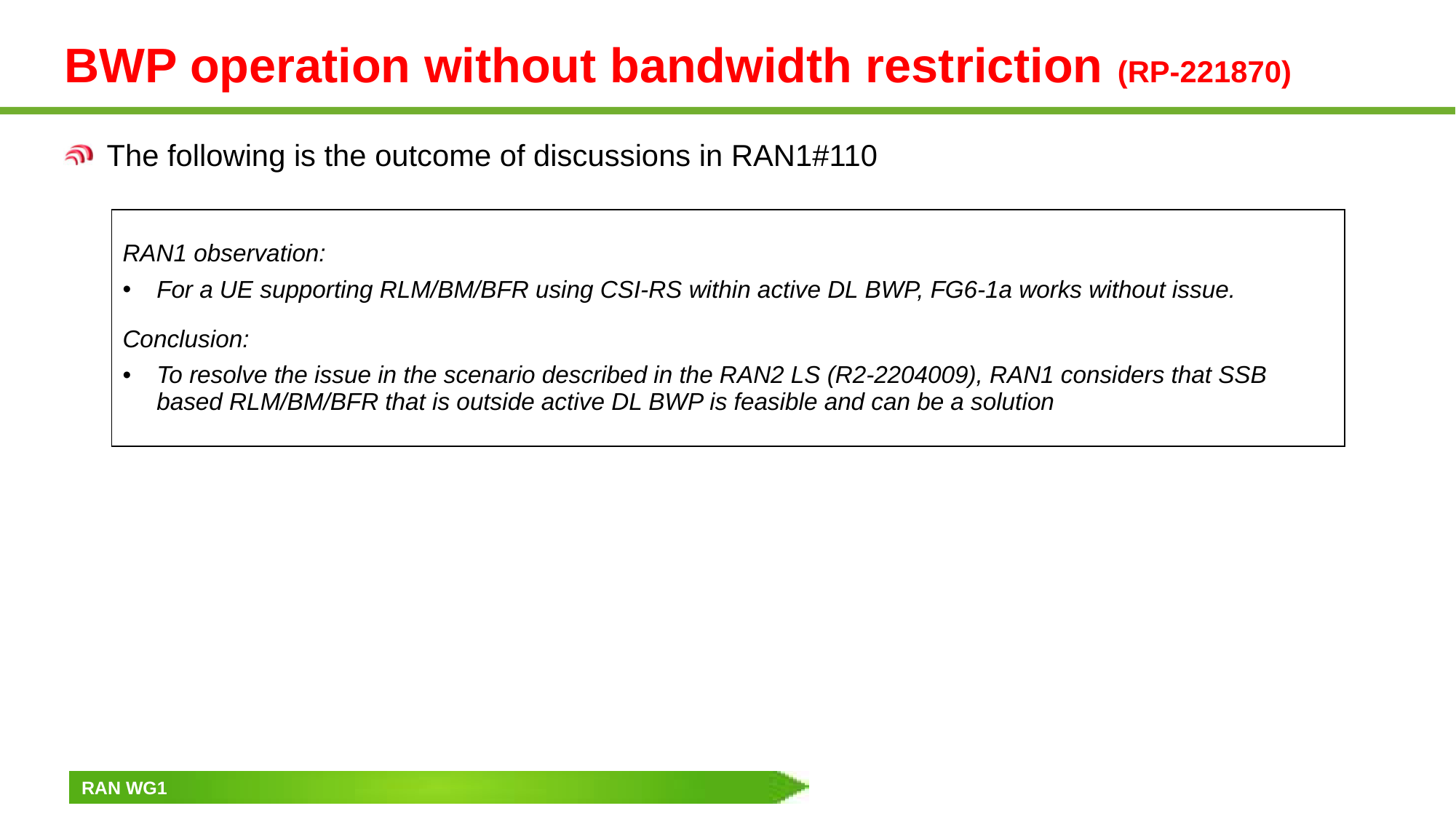

# BWP operation without bandwidth restriction (RP-221870)
The following is the outcome of discussions in RAN1#110

| RAN1 observation: For a UE supporting RLM/BM/BFR using CSI-RS within active DL BWP, FG6-1a works without issue. Conclusion: To resolve the issue in the scenario described in the RAN2 LS (R2-2204009), RAN1 considers that SSB based RLM/BM/BFR that is outside active DL BWP is feasible and can be a solution |
| --- |